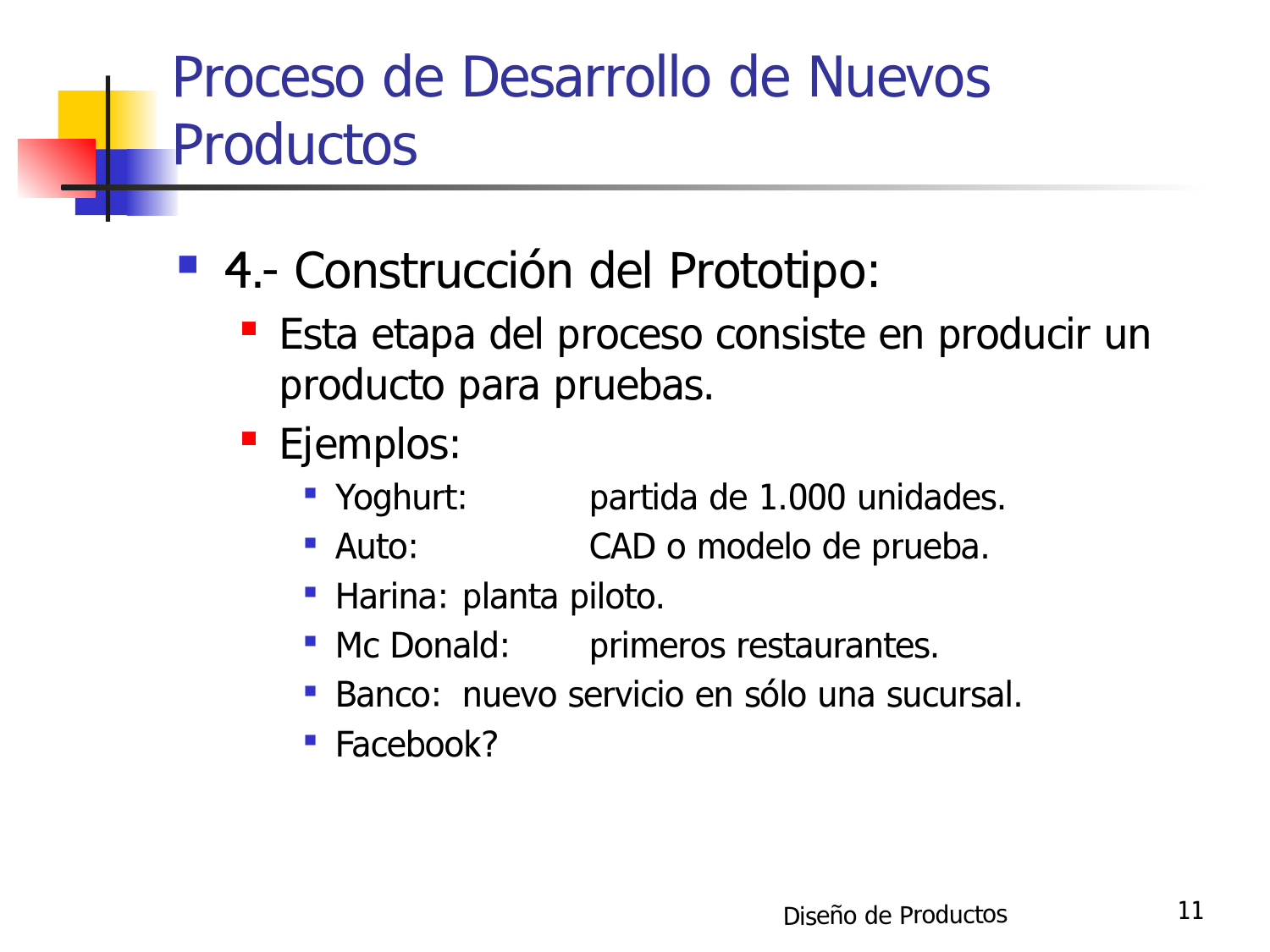

# Proceso de Desarrollo de Nuevos Productos
4.- Construcción del Prototipo:
Esta etapa del proceso consiste en producir un producto para pruebas.
Ejemplos:
Yoghurt:	partida de 1.000 unidades.
Auto:		CAD o modelo de prueba.
Harina:	planta piloto.
Mc Donald:	primeros restaurantes.
Banco:	nuevo servicio en sólo una sucursal.
Facebook?

11
Diseño de Productos